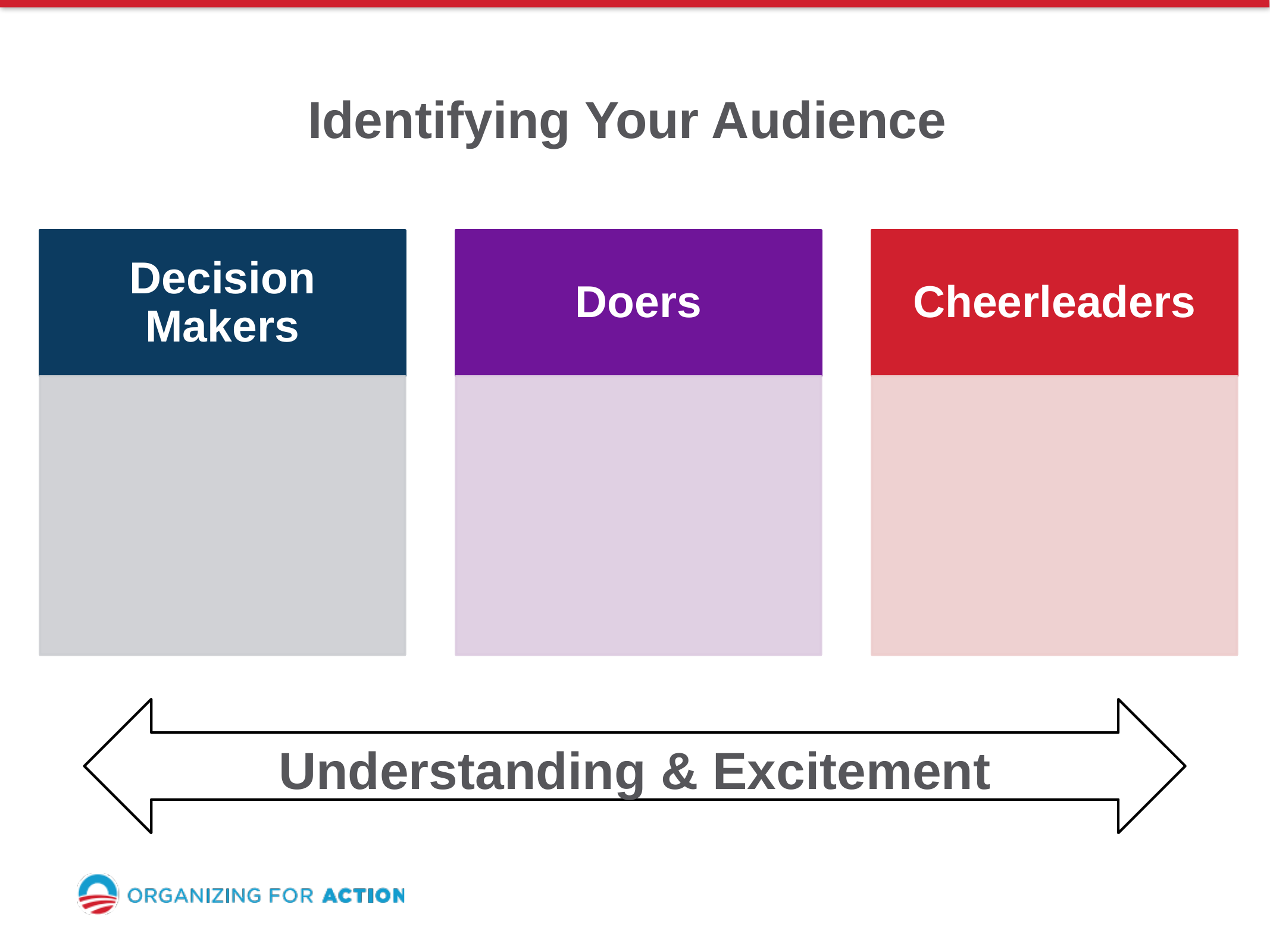

Identifying Your Audience
Decision Makers

Doers

Cheerleaders

Understanding & Excitement